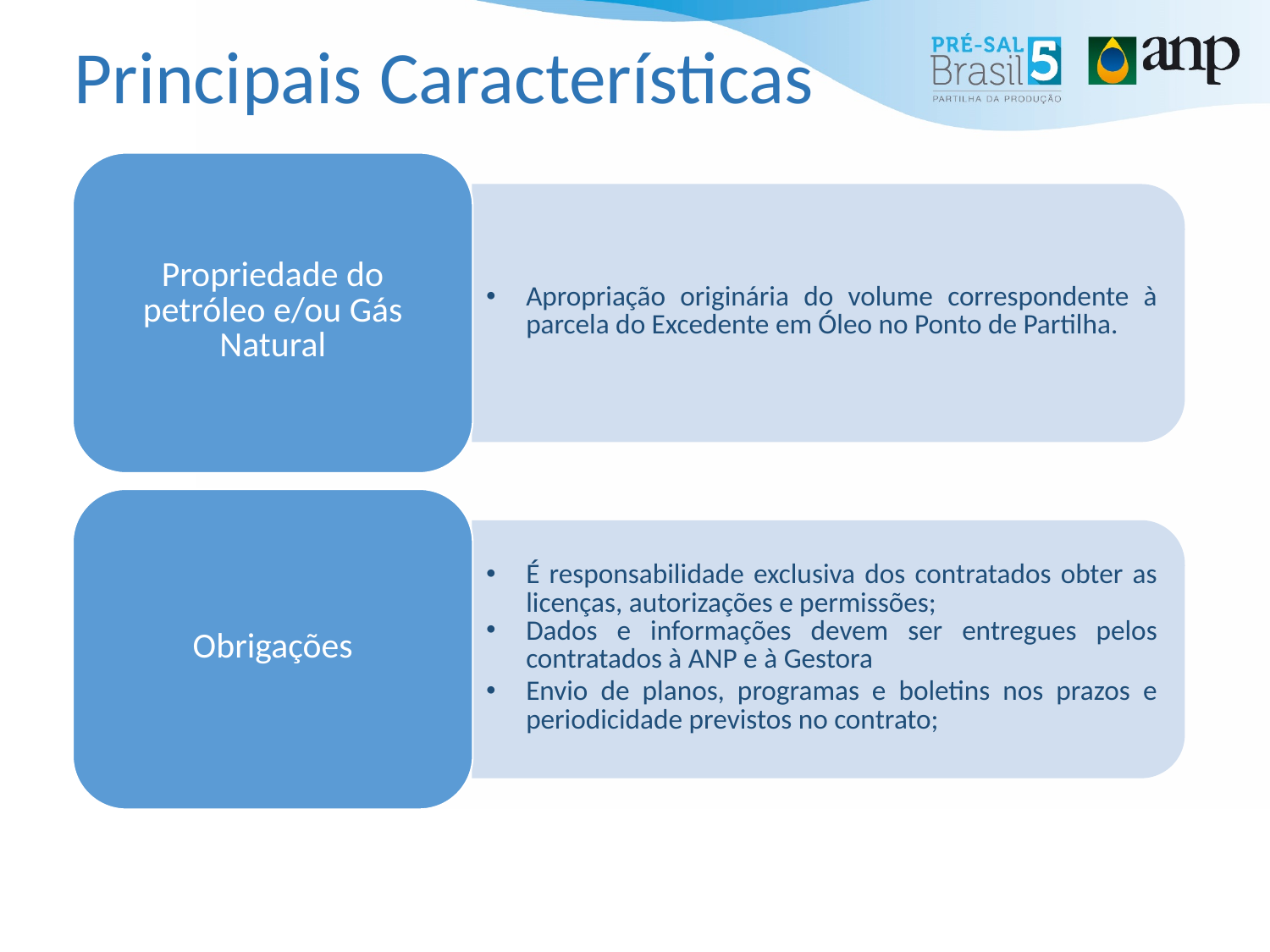

# Principais Características
Obrigações
Dados e informações devem ser entregues pelos contratados à ANP e à Gestora
É responsabilidade exclusiva dos contratados obter as licenças, autorizações e permissões;
Envio de planos, programas e boletins nos prazos e periodicidade previstos no contrato;
Propriedade do petróleo e/ou Gás Natural
Apropriação originária do volume correspondente à parcela do Excedente em Óleo no Ponto de Partilha.